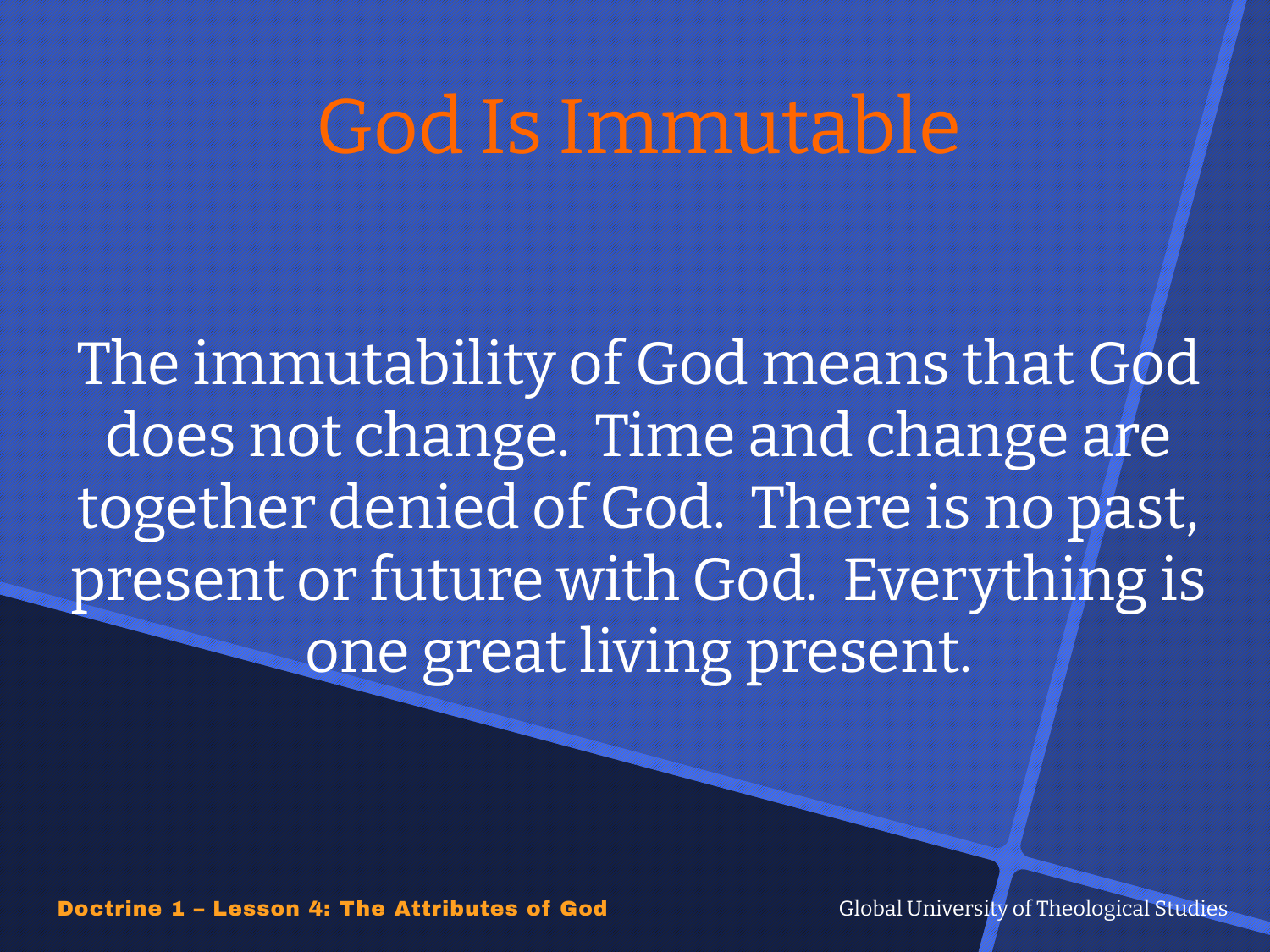

God Is Immutable
The immutability of God means that God does not change.  Time and change are together denied of God.  There is no past, present or future with God.  Everything is one great living present.
Doctrine 1 – Lesson 4: The Attributes of God                             Global University of Theological Studies